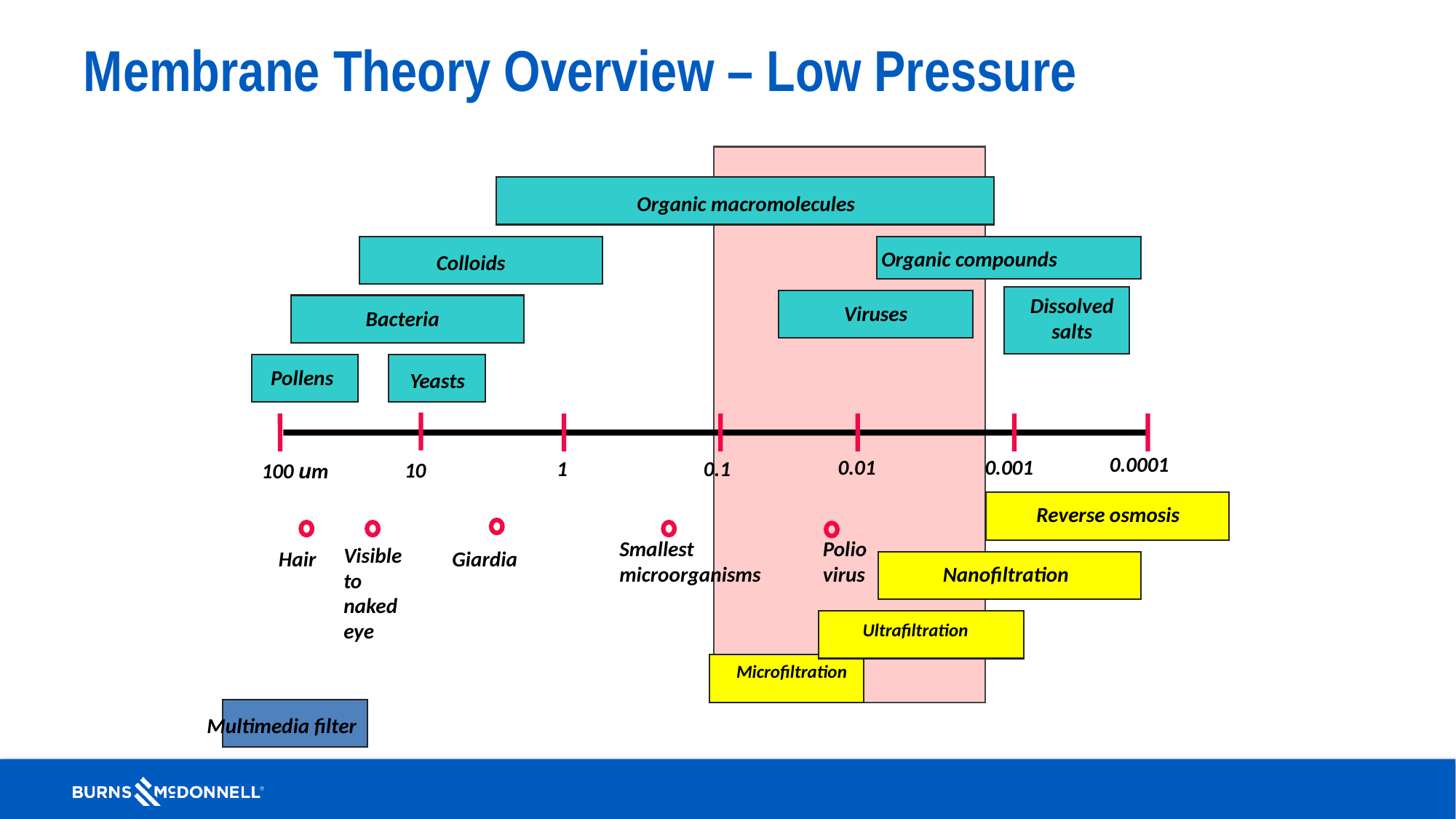

# Membrane Theory Overview – Low Pressure

Organic macromolecules

Organic compounds
Colloids

Dissolved salts

Viruses

Bacteria

Pollens
Yeasts

0.0001
0.01
0.001
1
0.1
10
100 um

Reverse osmosis

Smallest microorganisms
Polio virus
Visible to naked eye
Hair
Giardia

Nanofiltration

Ultrafiltration
Microfiltration

Multimedia filter